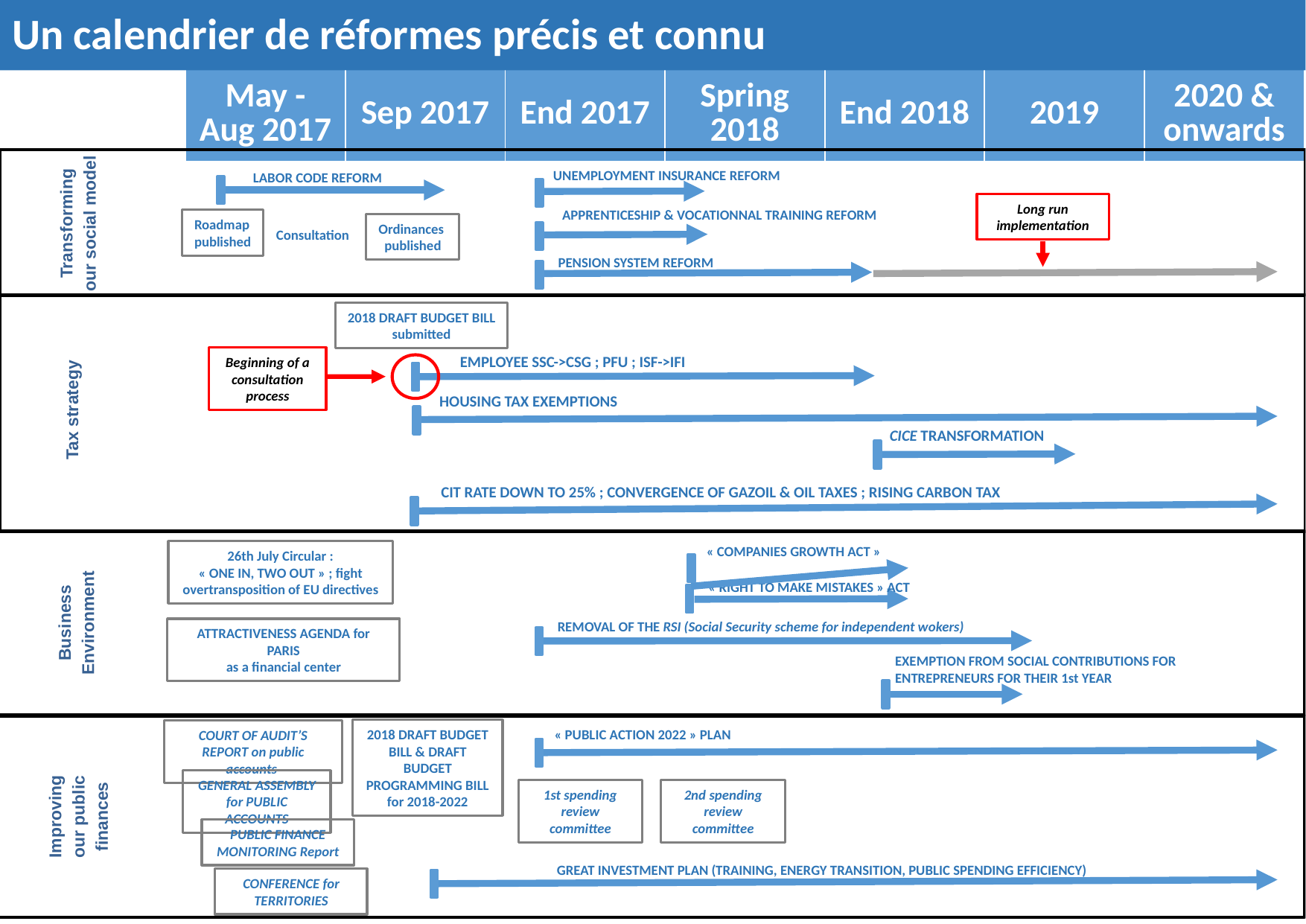

Un calendrier de réformes précis et connu
Timing of reforms
| May - Aug 2017 | Sep 2017 | End 2017 | Spring 2018 | End 2018 | 2019 | 2020 & onwards |
| --- | --- | --- | --- | --- | --- | --- |

UNEMPLOYMENT INSURANCE REFORM
LABOR CODE REFORM

Transforming our social model
Long run implementation
APPRENTICESHIP & VOCATIONNAL TRAINING REFORM
Roadmap
published
Ordinances
published
Consultation

PENSION SYSTEM REFORM

2018 DRAFT BUDGET BILL
submitted
EMPLOYEE SSC->CSG ; PFU ; ISF->IFI
Beginning of a consultation process

HOUSING TAX EXEMPTIONS
Tax strategy

CICE TRANSFORMATION

CIT RATE DOWN TO 25% ; CONVERGENCE OF GAZOIL & OIL TAXES ; RISING CARBON TAX

« COMPANIES GROWTH ACT »
26th July Circular :
« ONE IN, TWO OUT » ; fight overtransposition of EU directives

« RIGHT TO MAKE MISTAKES » ACT

Business Environment
REMOVAL OF THE RSI (Social Security scheme for independent wokers)
ATTRACTIVENESS AGENDA for PARIS
as a financial center

EXEMPTION FROM SOCIAL CONTRIBUTIONS FOR ENTREPRENEURS FOR THEIR 1st YEAR

« PUBLIC ACTION 2022 » PLAN
2018 DRAFT BUDGET BILL & DRAFT BUDGET PROGRAMMING BILL
for 2018-2022
COURT OF AUDIT’S REPORT on public accounts

GENERAL ASSEMBLY for PUBLIC ACCOUNTS
Improving our public finances
1st spending review committee
2nd spending review committee
PUBLIC FINANCE MONITORING Report
GREAT INVESTMENT PLAN (TRAINING, ENERGY TRANSITION, PUBLIC SPENDING EFFICIENCY)
CONFERENCE for TERRITORIES